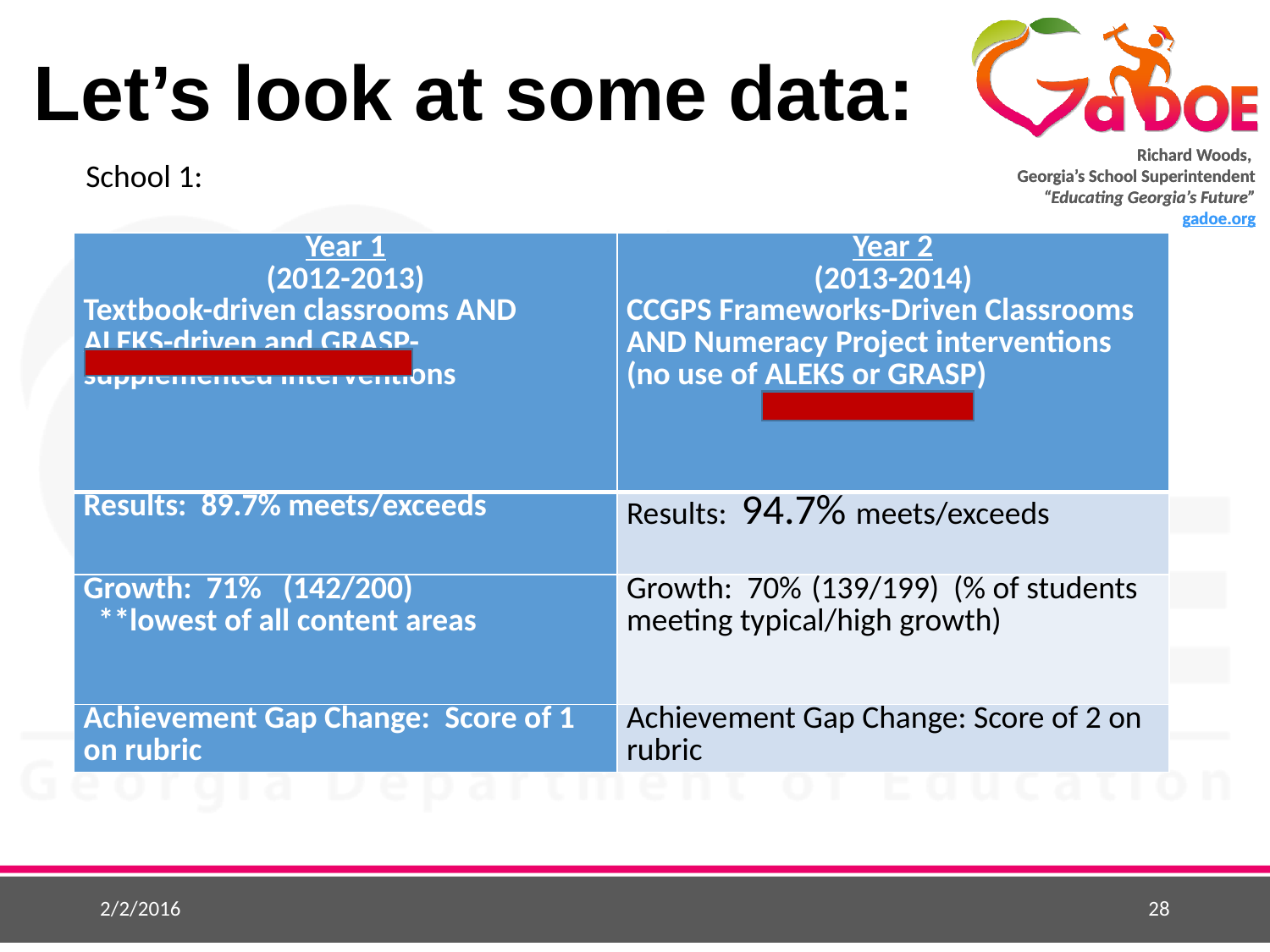

# Let’s look at some data:
School 1:
| Year 1 (2012-2013) Textbook-driven classrooms AND ALEKS-driven and GRASP-supplemented interventions | Year 2 (2013-2014) CCGPS Frameworks-Driven Classrooms AND Numeracy Project interventions (no use of ALEKS or GRASP) |
| --- | --- |
| Results:  89.7% meets/exceeds | Results:  94.7% meets/exceeds |
| Growth:  71%   (142/200)   \*\*lowest of all content areas | Growth:  70%  (139/199)  (% of students meeting typical/high growth) |
| Achievement Gap Change:  Score of 1 on rubric | Achievement Gap Change: Score of 2 on rubric |

2/2/2016
28